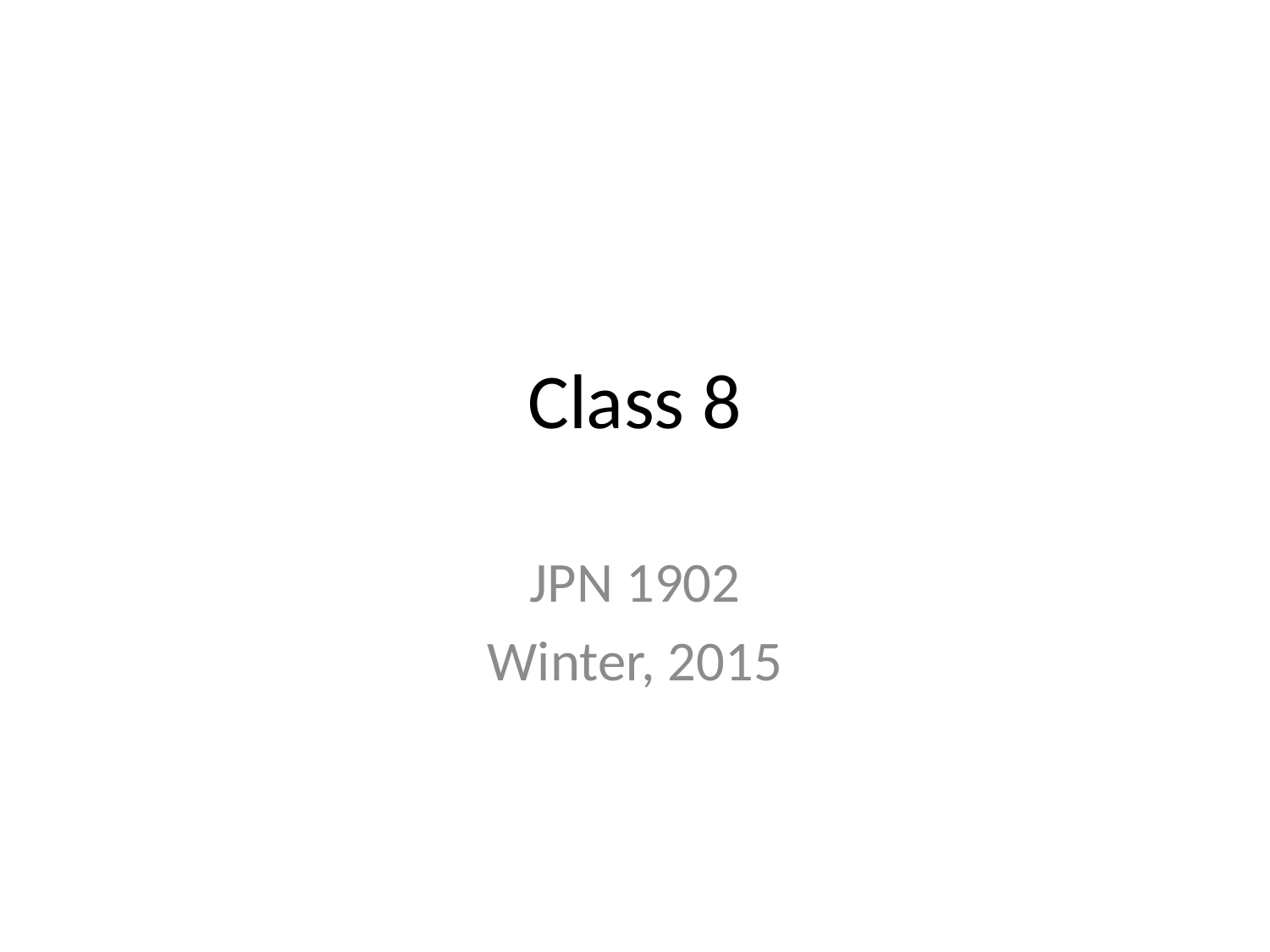

# Class 8
JPN 1902
Winter, 2015